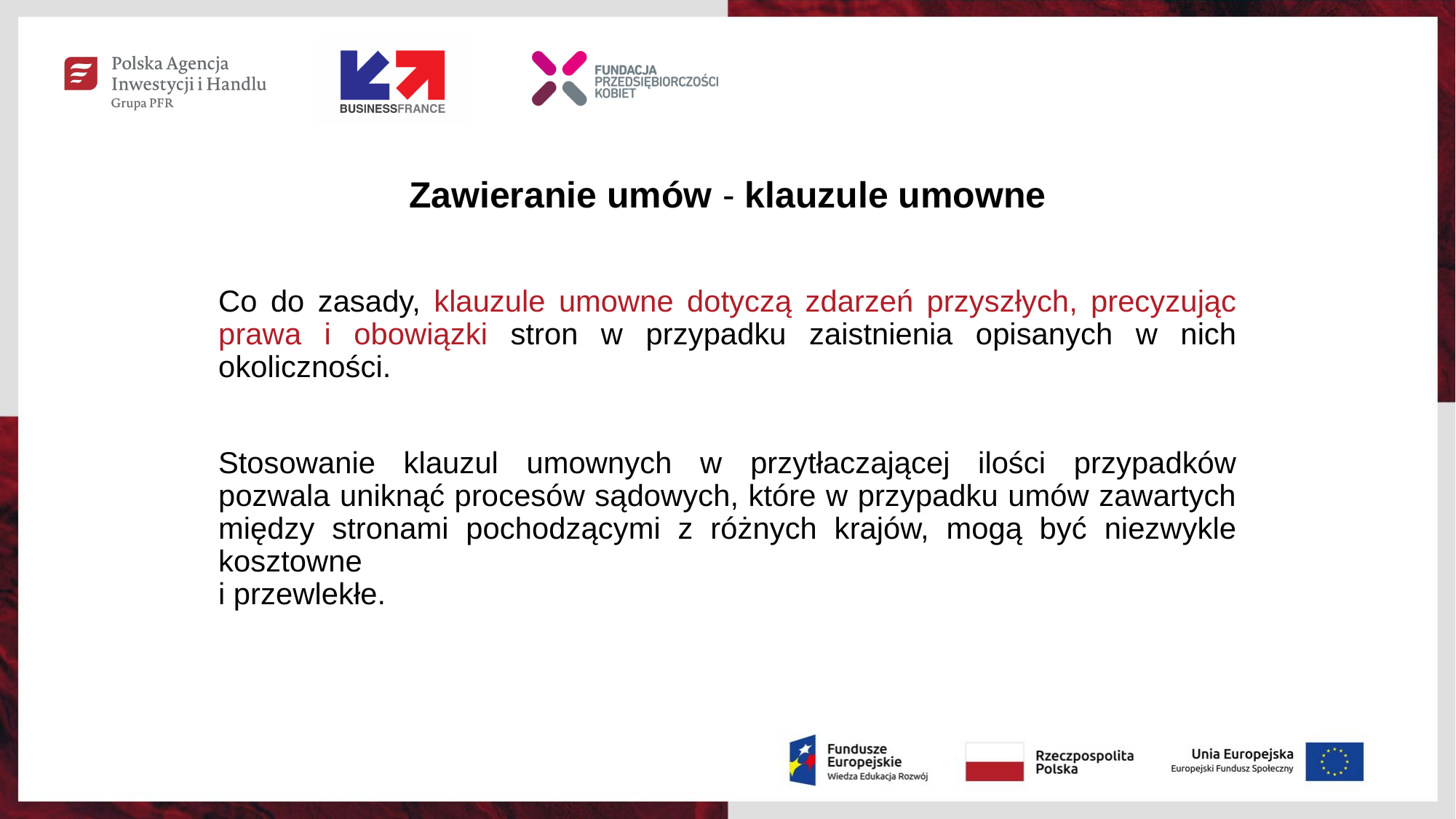

Zawieranie umów - klauzule umowne
Co do zasady, klauzule umowne dotyczą zdarzeń przyszłych, precyzując prawa i obowiązki stron w przypadku zaistnienia opisanych w nich okoliczności.

Stosowanie klauzul umownych w przytłaczającej ilości przypadków pozwala uniknąć procesów sądowych, które w przypadku umów zawartych między stronami pochodzącymi z różnych krajów, mogą być niezwykle kosztowne
i przewlekłe.